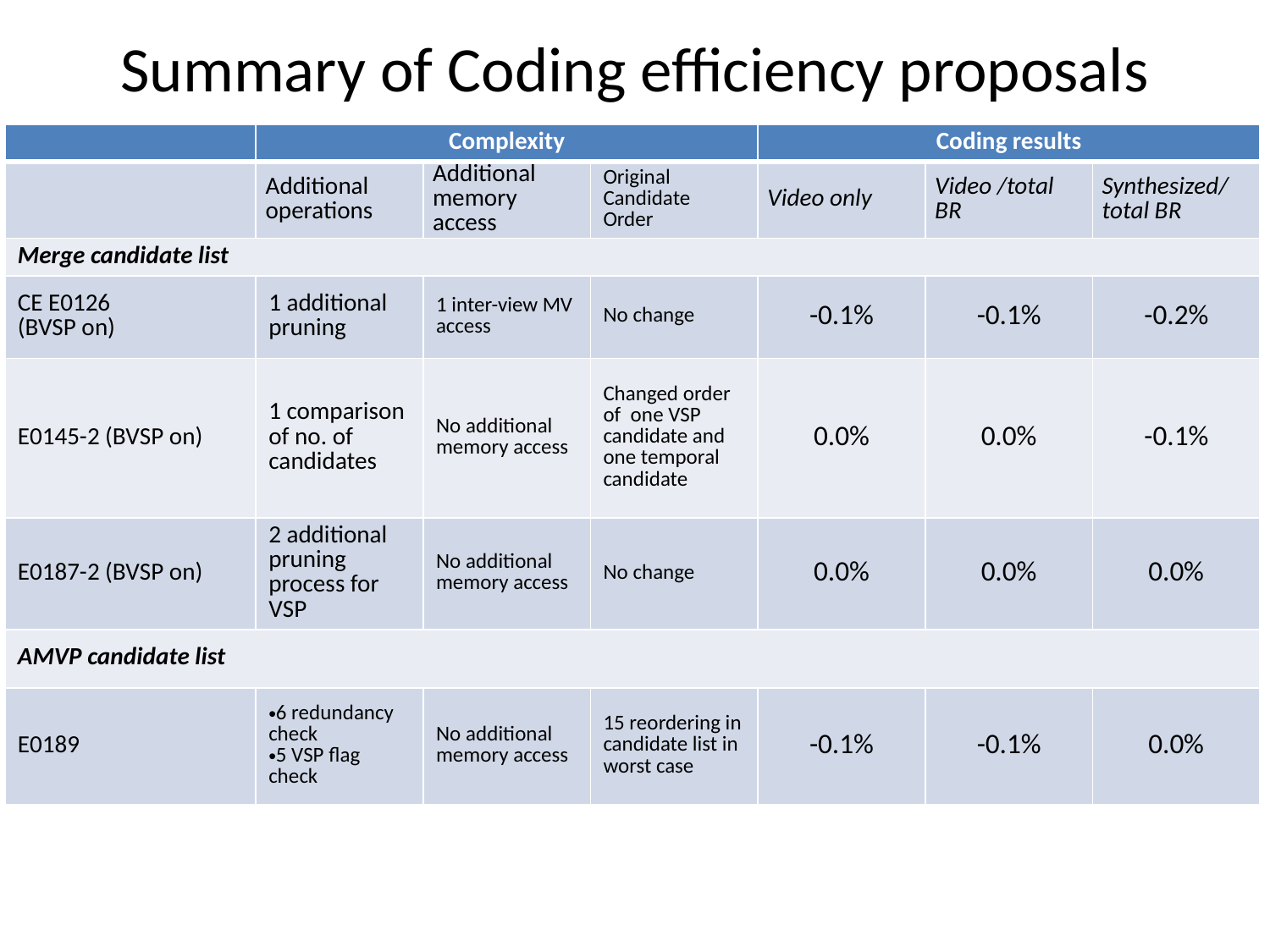

# Summary of Coding efficiency proposals
|  | Complexity |  |  | Coding results |  |  |
| --- | --- | --- | --- | --- | --- | --- |
|  | Additional operations | Additional memory access | Original Candidate Order | Video only | Video /total BR | Synthesized/ total BR |
| Merge candidate list |  |  |  |  |  |  |
| CE E0126 (BVSP on) | 1 additional pruning | 1 inter-view MV access | No change | -0.1% | -0.1% | -0.2% |
| E0145-2 (BVSP on) | 1 comparison of no. of candidates | No additional memory access | Changed order of one VSP candidate and one temporal candidate | 0.0% | 0.0% | -0.1% |
| E0187-2 (BVSP on) | 2 additional pruning process for VSP | No additional memory access | No change | 0.0% | 0.0% | 0.0% |
| AMVP candidate list |  |  |  |  |  |  |
| E0189 | 6 redundancy check 5 VSP flag check | No additional memory access | 15 reordering in candidate list in worst case | -0.1% | -0.1% | 0.0% |